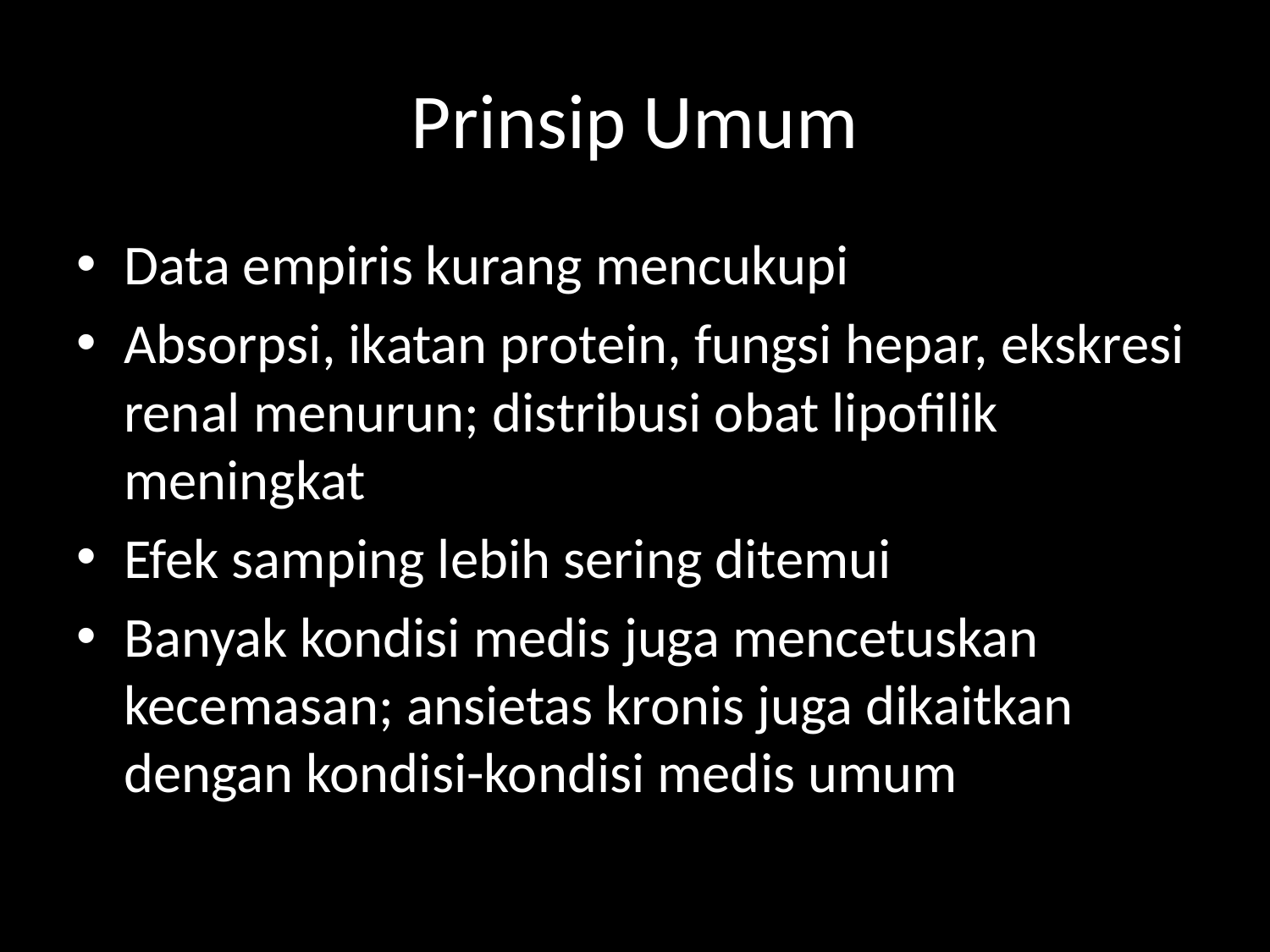

# Prinsip Umum
Data empiris kurang mencukupi
Absorpsi, ikatan protein, fungsi hepar, ekskresi renal menurun; distribusi obat lipofilik meningkat
Efek samping lebih sering ditemui
Banyak kondisi medis juga mencetuskan kecemasan; ansietas kronis juga dikaitkan dengan kondisi-kondisi medis umum